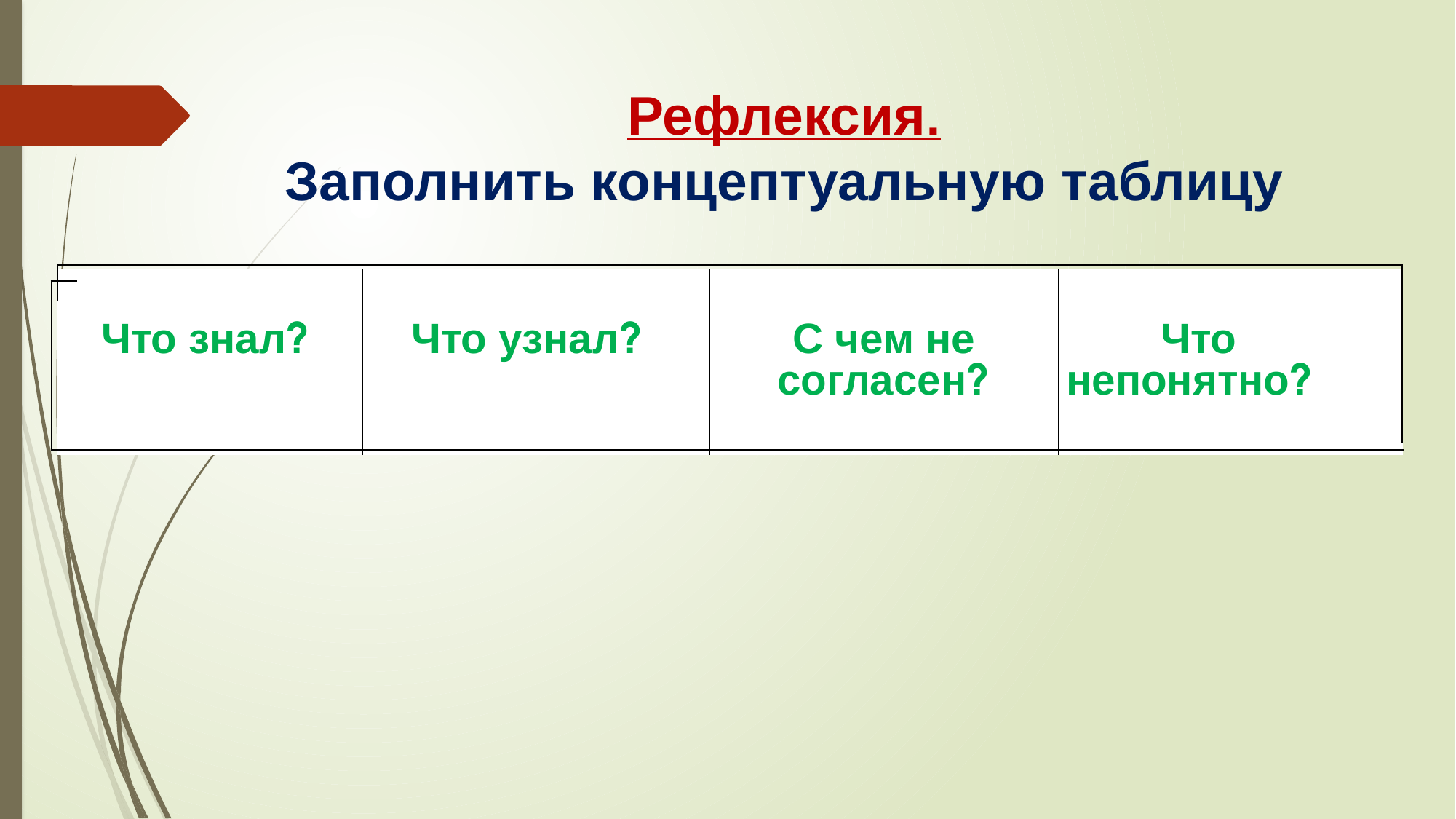

# Рефлексия. Заполнить концептуальную таблицу
|  |
| --- |
| Что знал? |  | Что узнал? | С чем не согласен? | Что непонятно? |
| --- | --- | --- | --- | --- |
|  |
| --- |
|  |
| --- |
|  |
| --- |